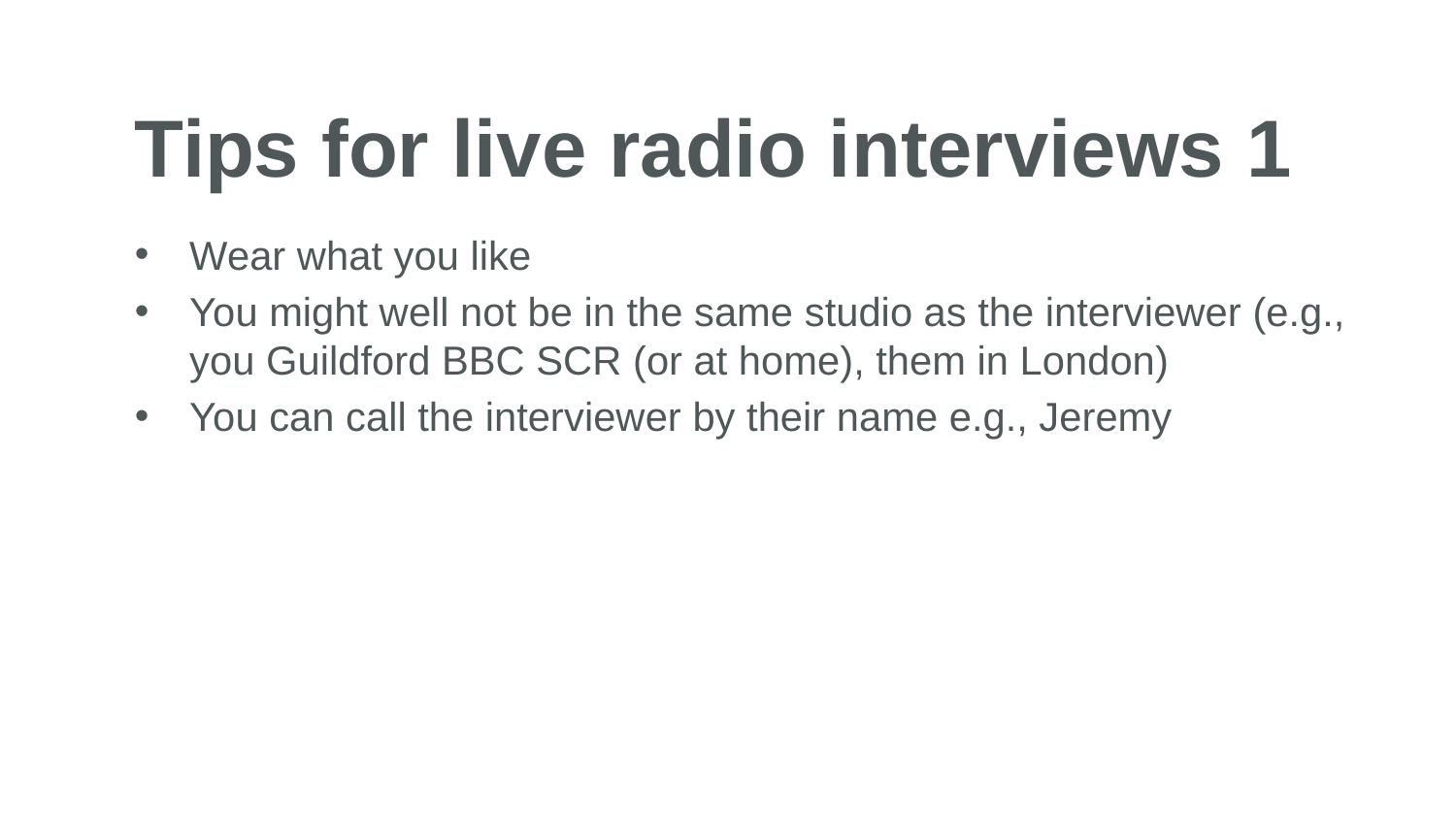

# Tips for live radio interviews 1
Wear what you like
You might well not be in the same studio as the interviewer (e.g., you Guildford BBC SCR (or at home), them in London)
You can call the interviewer by their name e.g., Jeremy